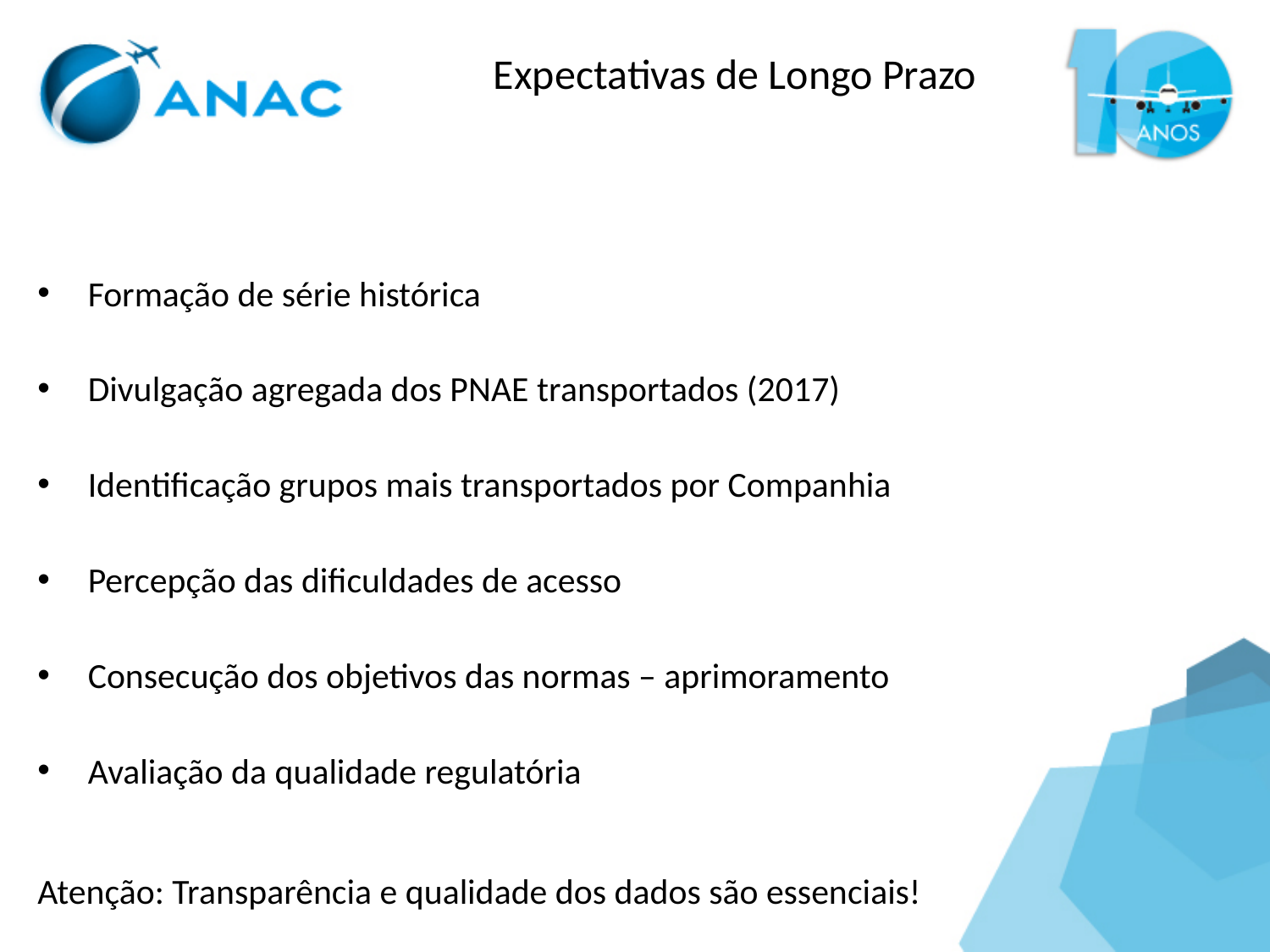

Expectativas de Longo Prazo

Formação de série histórica

Divulgação agregada dos PNAE transportados (2017)

Identificação grupos mais transportados por Companhia

Percepção das dificuldades de acesso

Consecução dos objetivos das normas – aprimoramento

Avaliação da qualidade regulatória

Atenção: Transparência e qualidade dos dados são essenciais!